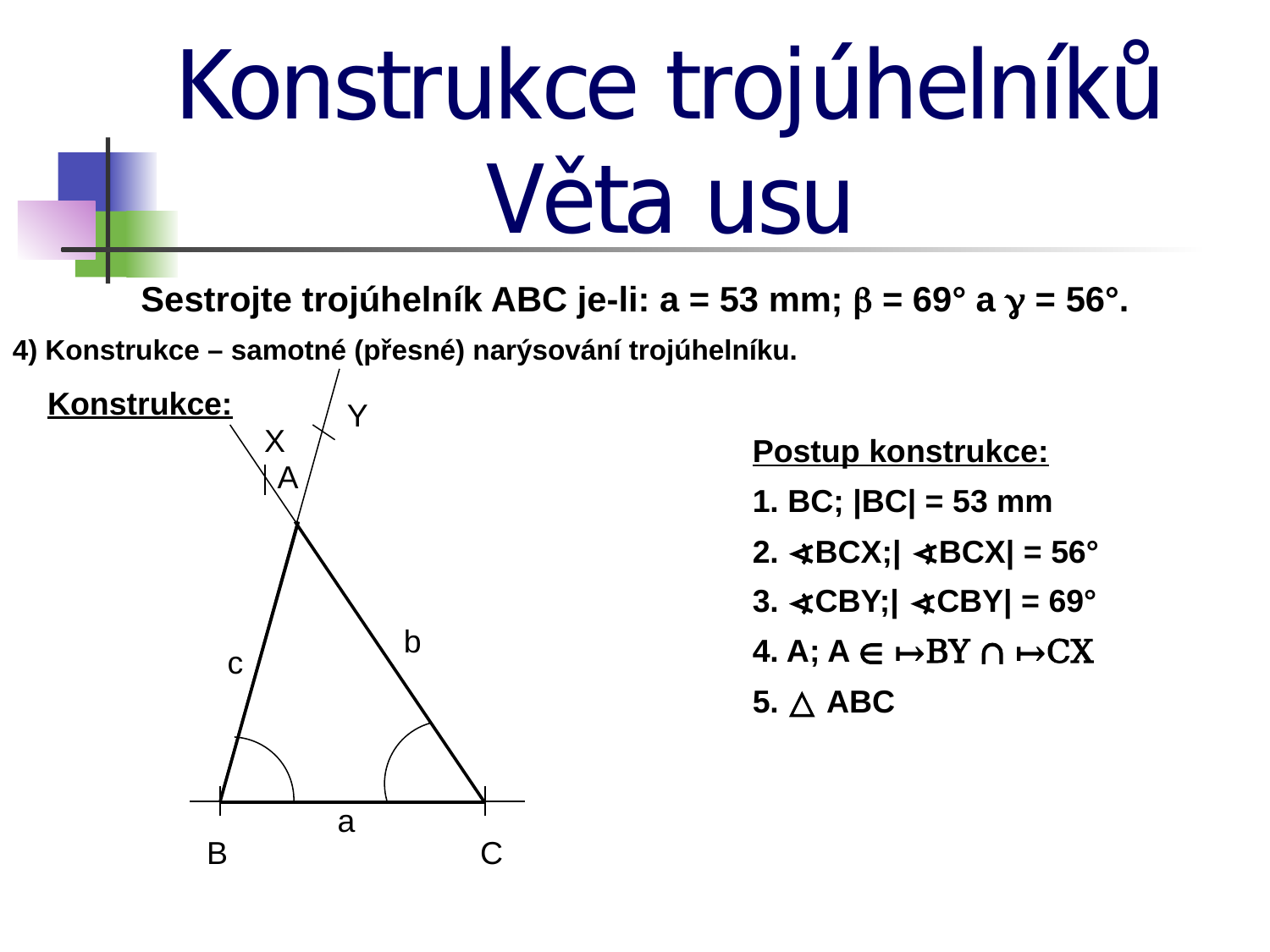

Konstrukce trojúhelníků
Věta usu
Sestrojte trojúhelník ABC je-li: a = 53 mm; β = 69° a γ = 56°.
4) Konstrukce – samotné (přesné) narýsování trojúhelníku.
Konstrukce:
Y
X
Postup konstrukce:
A
1. BC; |BC| = 53 mm
2. ∢BCX;| ∢BCX| = 56°
3. ∢CBY;| ∢CBY| = 69°
b
4. A; A ∈ ↦BY ∩ ↦CX
c
5. △ ABC

a
B
C